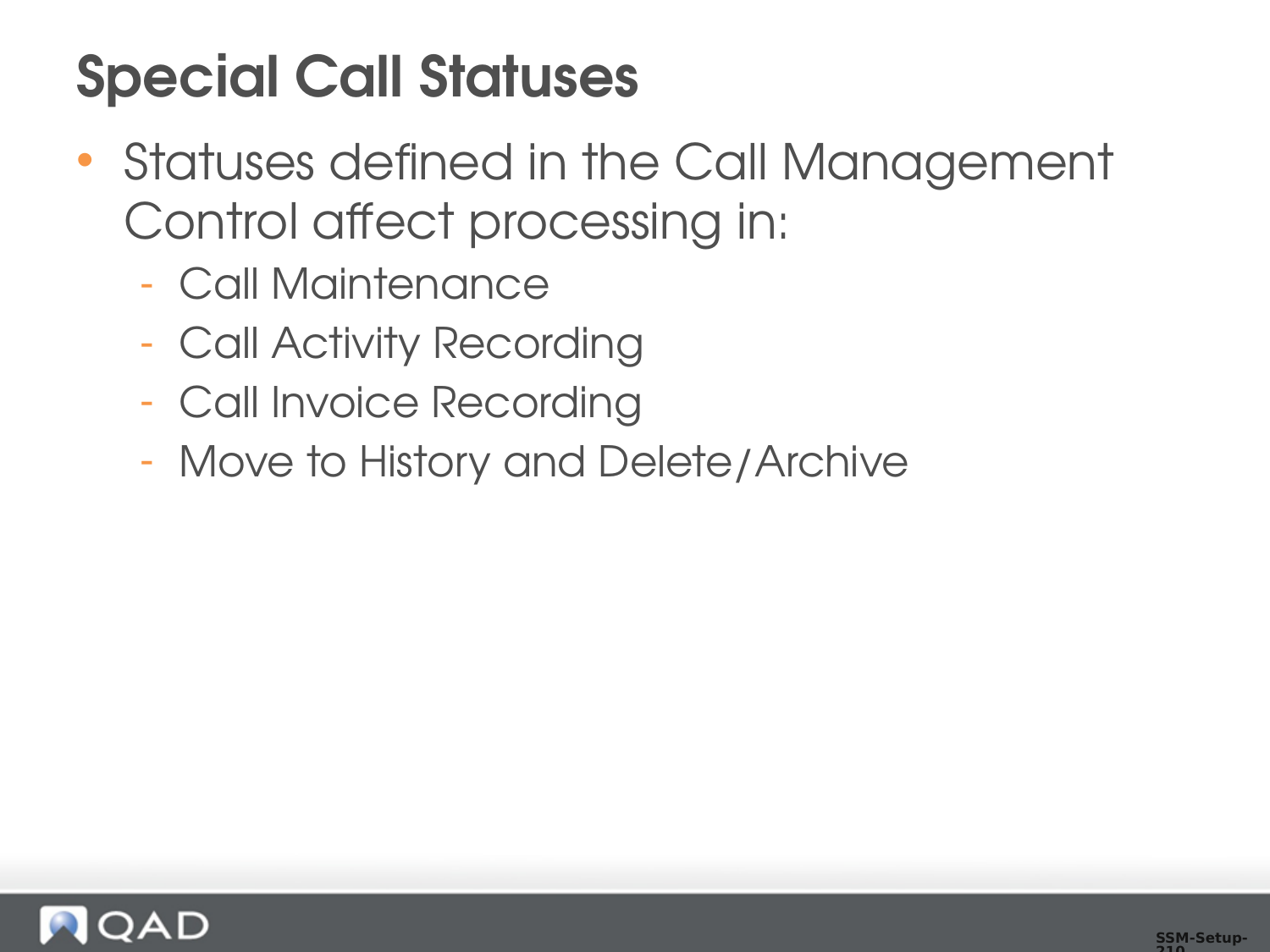

# Special Call Statuses
Statuses defined in the Call Management Control affect processing in:
Call Maintenance
Call Activity Recording
Call Invoice Recording
Move to History and Delete/Archive

SSM-Setup-210